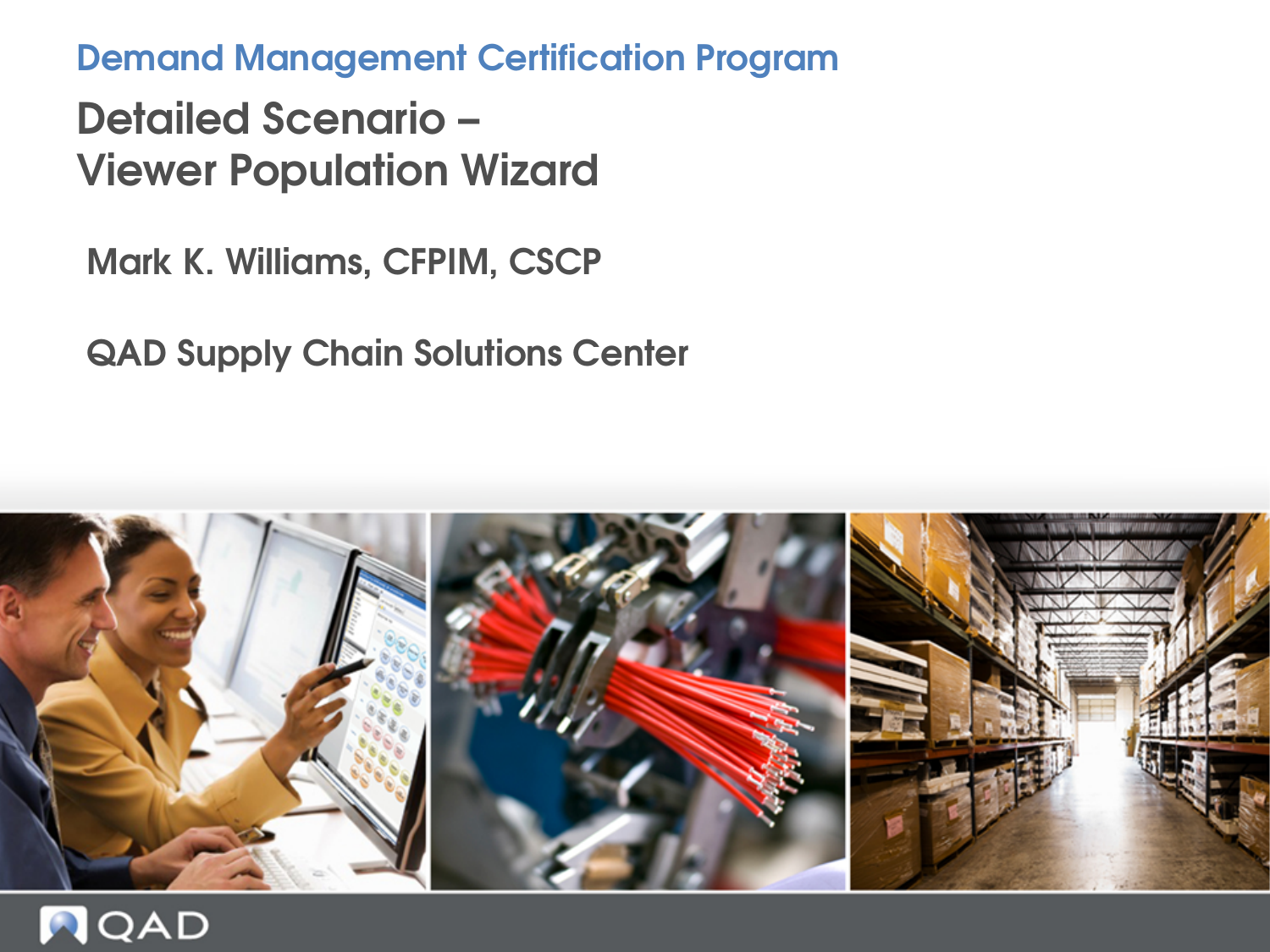

Demand Management Certification Program
# Detailed Scenario – Viewer Population Wizard
Mark K. Williams, CFPIM, CSCP
QAD Supply Chain Solutions Center